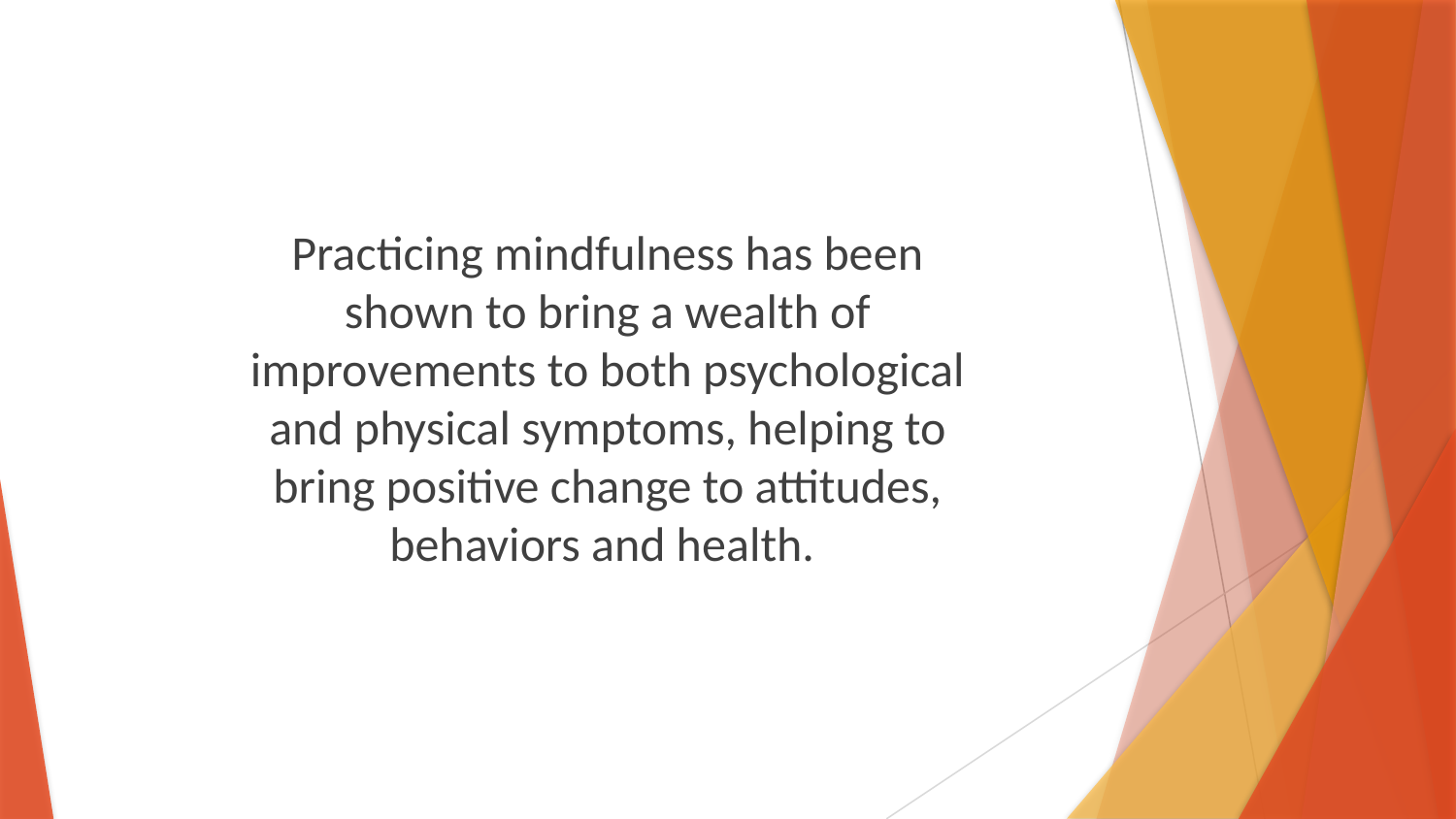

Practicing mindfulness has been shown to bring a wealth of improvements to both psychological and physical symptoms, helping to bring positive change to attitudes, behaviors and health.